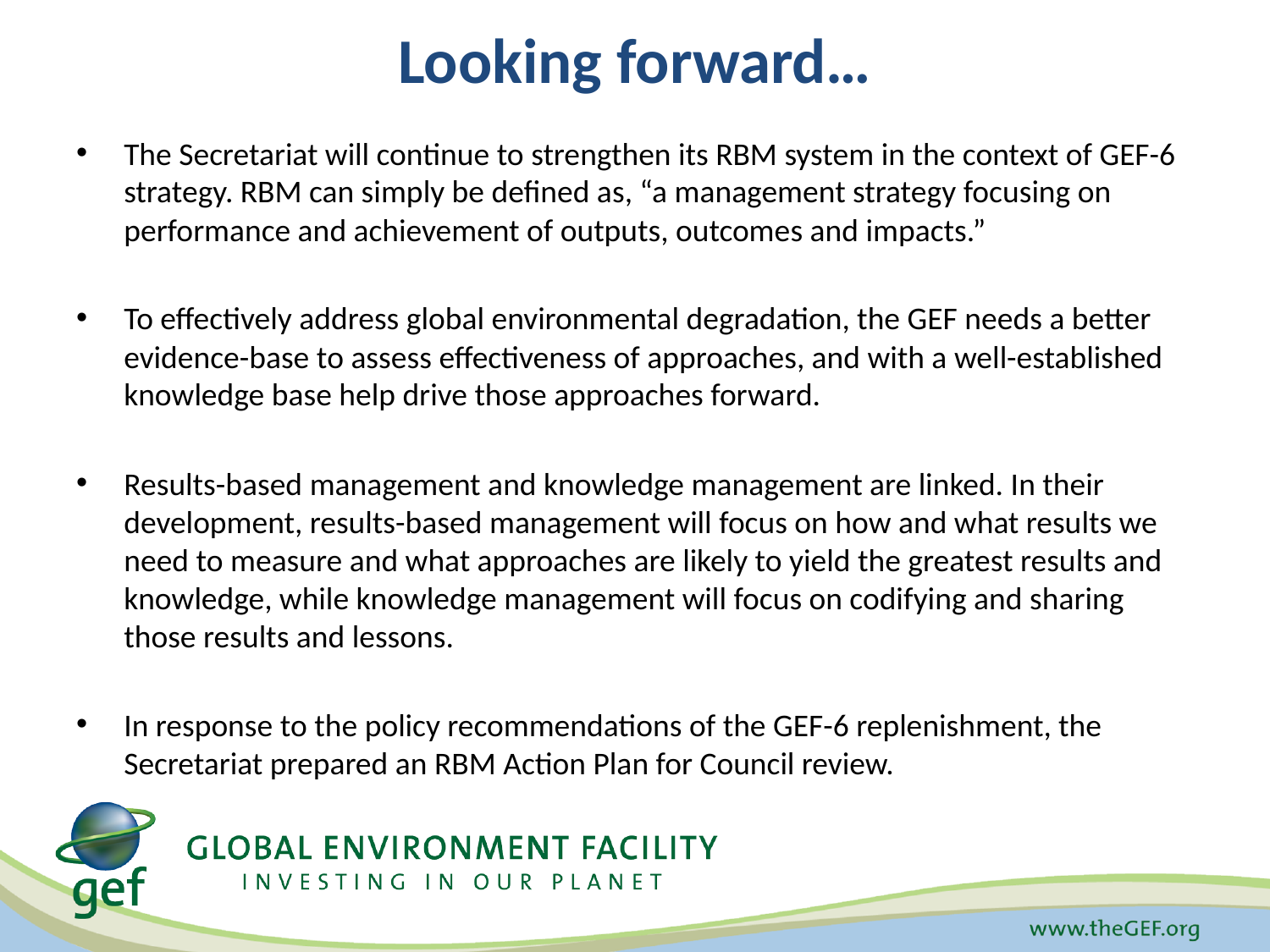

# Looking forward…
The Secretariat will continue to strengthen its RBM system in the context of GEF-6 strategy. RBM can simply be defined as, “a management strategy focusing on performance and achievement of outputs, outcomes and impacts.”

To effectively address global environmental degradation, the GEF needs a better evidence-base to assess effectiveness of approaches, and with a well-established knowledge base help drive those approaches forward.

Results-based management and knowledge management are linked. In their development, results-based management will focus on how and what results we need to measure and what approaches are likely to yield the greatest results and knowledge, while knowledge management will focus on codifying and sharing those results and lessons.

In response to the policy recommendations of the GEF-6 replenishment, the Secretariat prepared an RBM Action Plan for Council review.